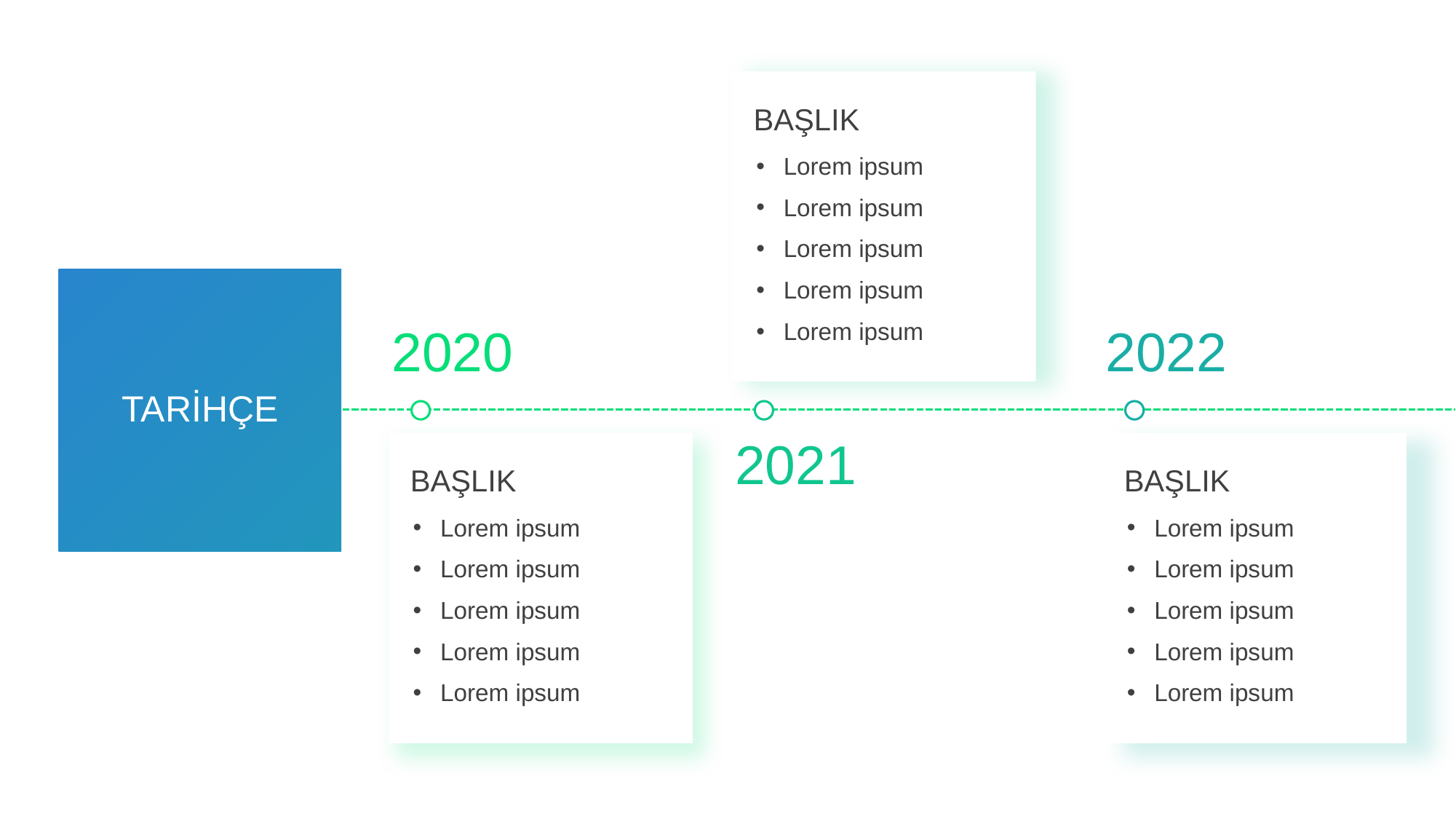

BAŞLIK
Lorem ipsum
Lorem ipsum
Lorem ipsum
Lorem ipsum
Lorem ipsum

# TARİHÇE
2020
2022
2021
BAŞLIK
BAŞLIK
Lorem ipsum
Lorem ipsum
Lorem ipsum
Lorem ipsum
Lorem ipsum

Lorem ipsum
Lorem ipsum
Lorem ipsum
Lorem ipsum
Lorem ipsum